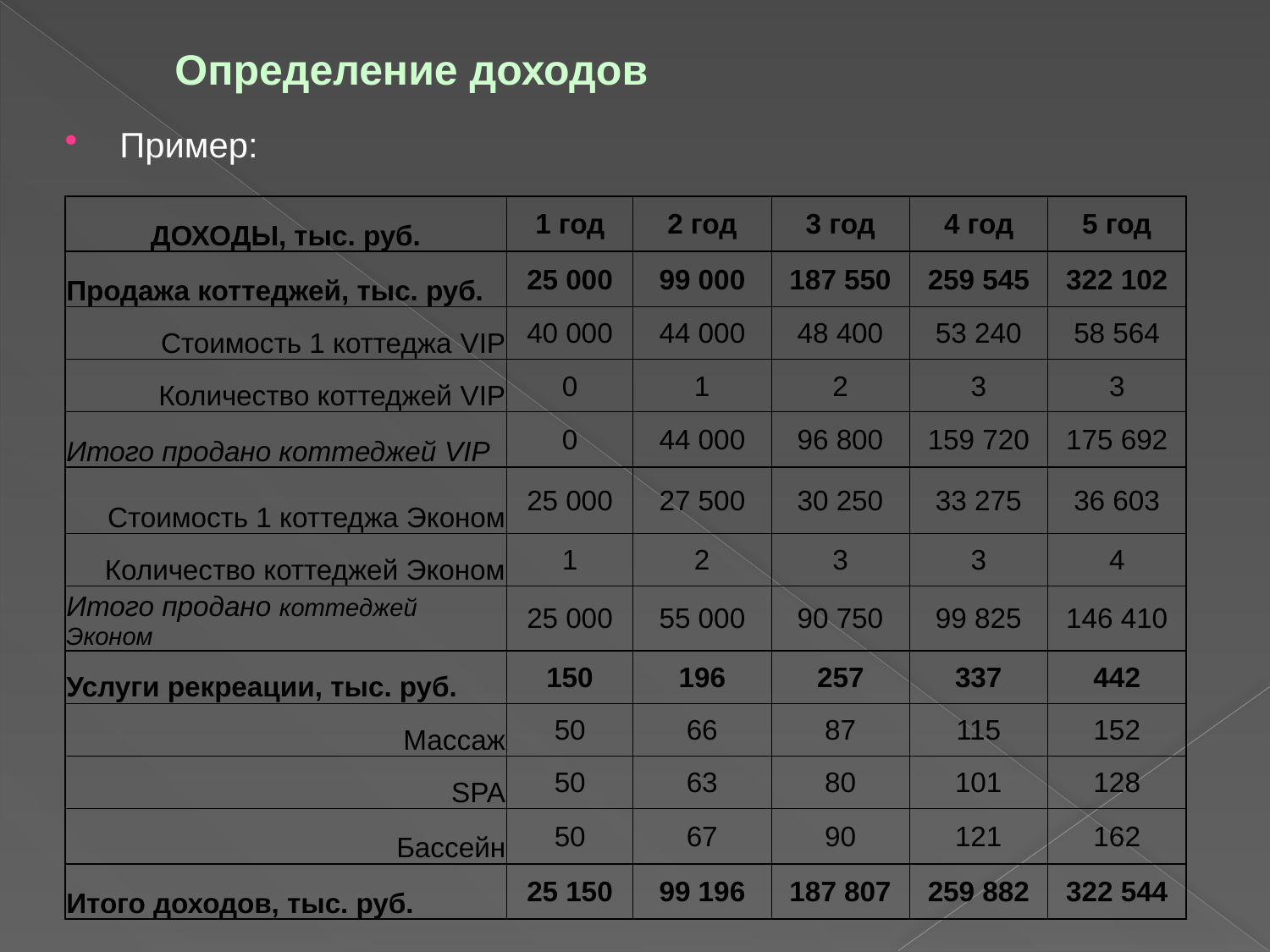

# Определение доходов
Пример:
| ДОХОДЫ, тыс. руб. | 1 год | 2 год | 3 год | 4 год | 5 год |
| --- | --- | --- | --- | --- | --- |
| Продажа коттеджей, тыс. руб. | 25 000 | 99 000 | 187 550 | 259 545 | 322 102 |
| Стоимость 1 коттеджа VIP | 40 000 | 44 000 | 48 400 | 53 240 | 58 564 |
| Количество коттеджей VIP | 0 | 1 | 2 | 3 | 3 |
| Итого продано коттеджей VIP | 0 | 44 000 | 96 800 | 159 720 | 175 692 |
| Стоимость 1 коттеджа Эконом | 25 000 | 27 500 | 30 250 | 33 275 | 36 603 |
| Количество коттеджей Эконом | 1 | 2 | 3 | 3 | 4 |
| Итого продано коттеджей Эконом | 25 000 | 55 000 | 90 750 | 99 825 | 146 410 |
| Услуги рекреации, тыс. руб. | 150 | 196 | 257 | 337 | 442 |
| Массаж | 50 | 66 | 87 | 115 | 152 |
| SPA | 50 | 63 | 80 | 101 | 128 |
| Бассейн | 50 | 67 | 90 | 121 | 162 |
| Итого доходов, тыс. руб. | 25 150 | 99 196 | 187 807 | 259 882 | 322 544 |